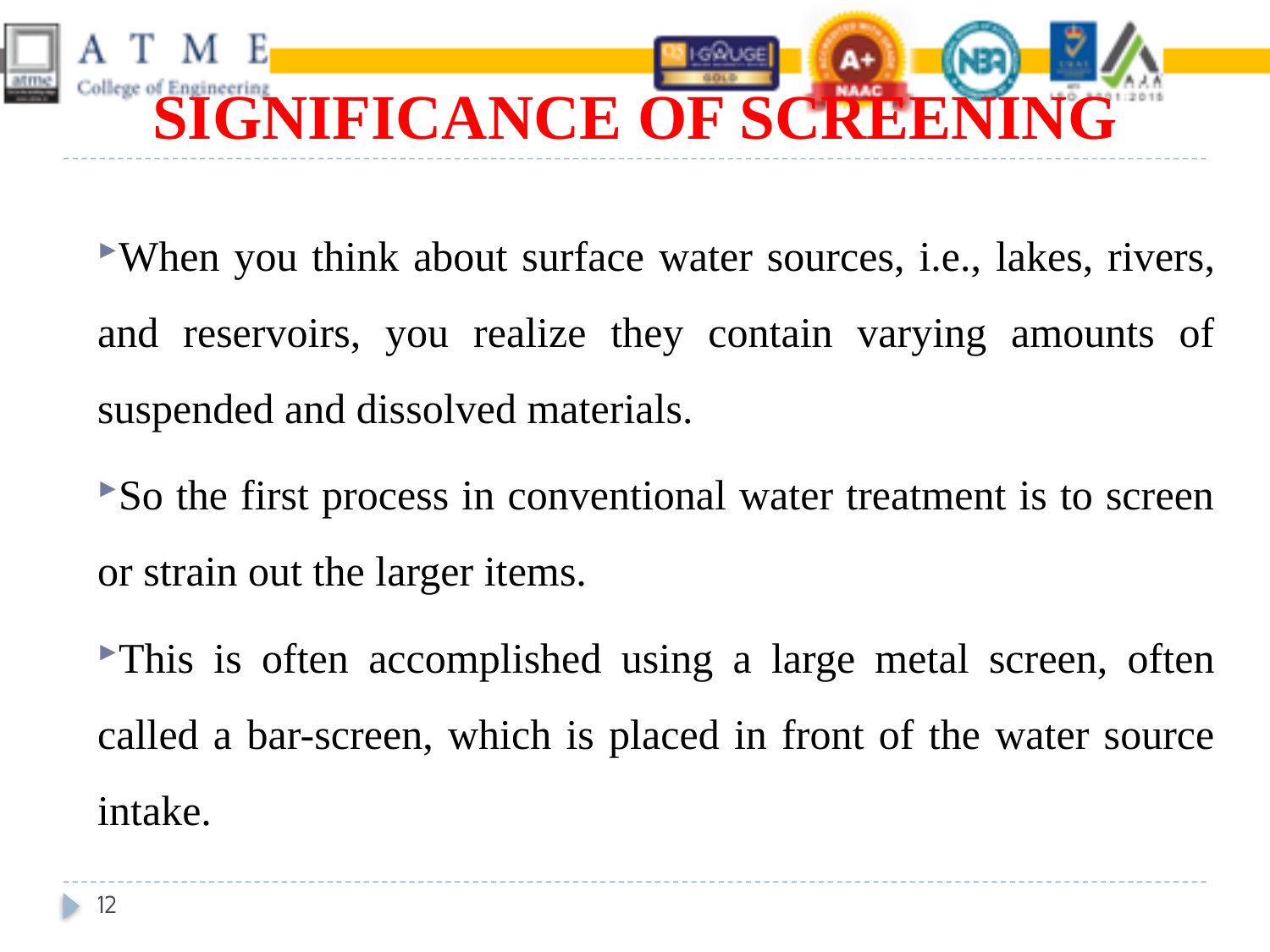

# SIGNIFICANCE OF SCREENING
When you think about surface water sources, i.e., lakes, rivers, and reservoirs, you realize they contain varying amounts of suspended and dissolved materials.
So the first process in conventional water treatment is to screen or strain out the larger items.
This is often accomplished using a large metal screen, often called a bar-screen, which is placed in front of the water source intake.

12